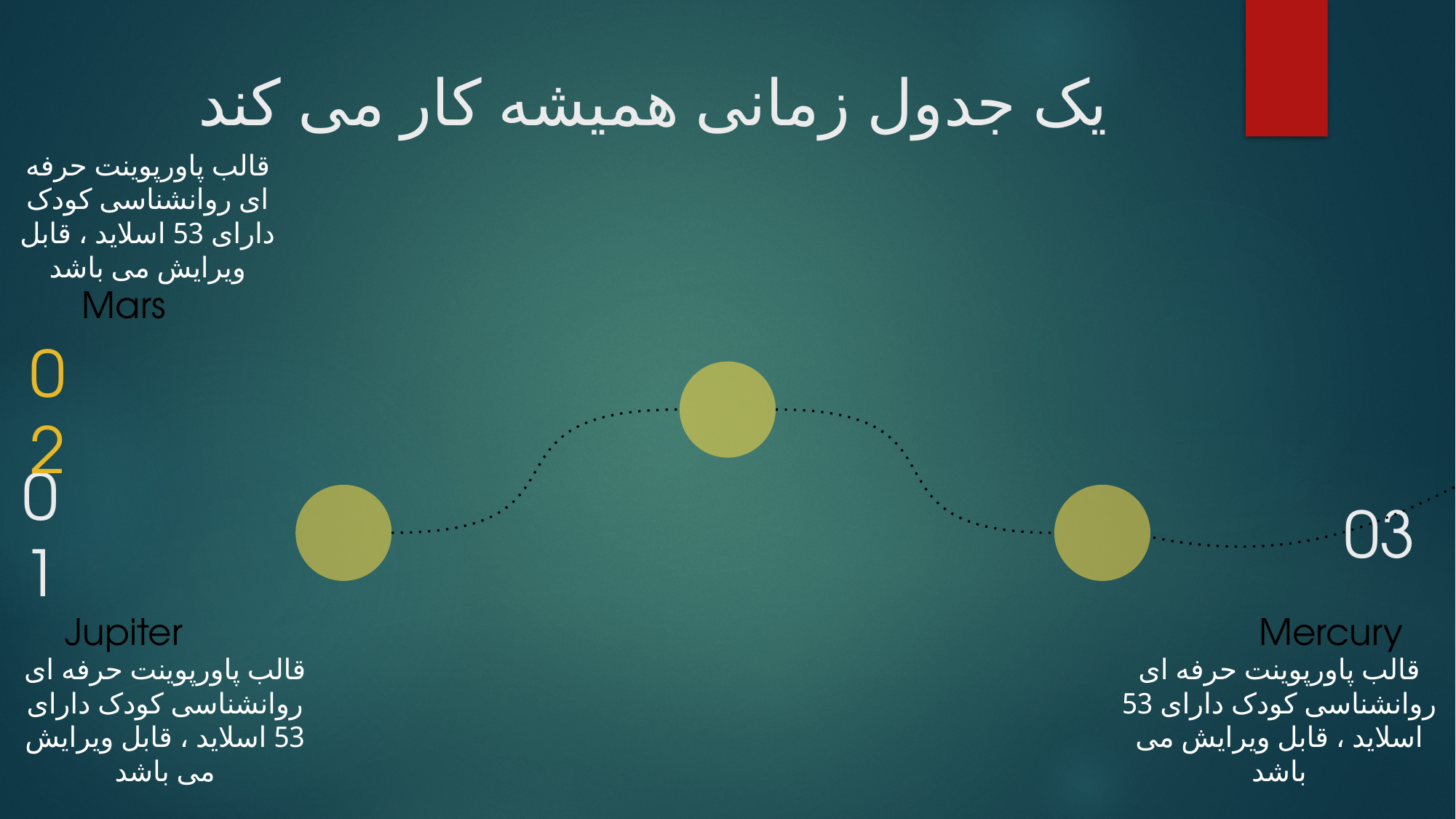

# یک جدول زمانی همیشه کار می کند
قالب پاورپوينت حرفه ای روانشناسی کودک دارای 53 اسلاید ، قابل ویرایش می باشد
Mars

02

01
03
Jupiter
Mercury
قالب پاورپوينت حرفه ای روانشناسی کودک دارای 53 اسلاید ، قابل ویرایش می باشد
قالب پاورپوينت حرفه ای روانشناسی کودک دارای 53 اسلاید ، قابل ویرایش می باشد